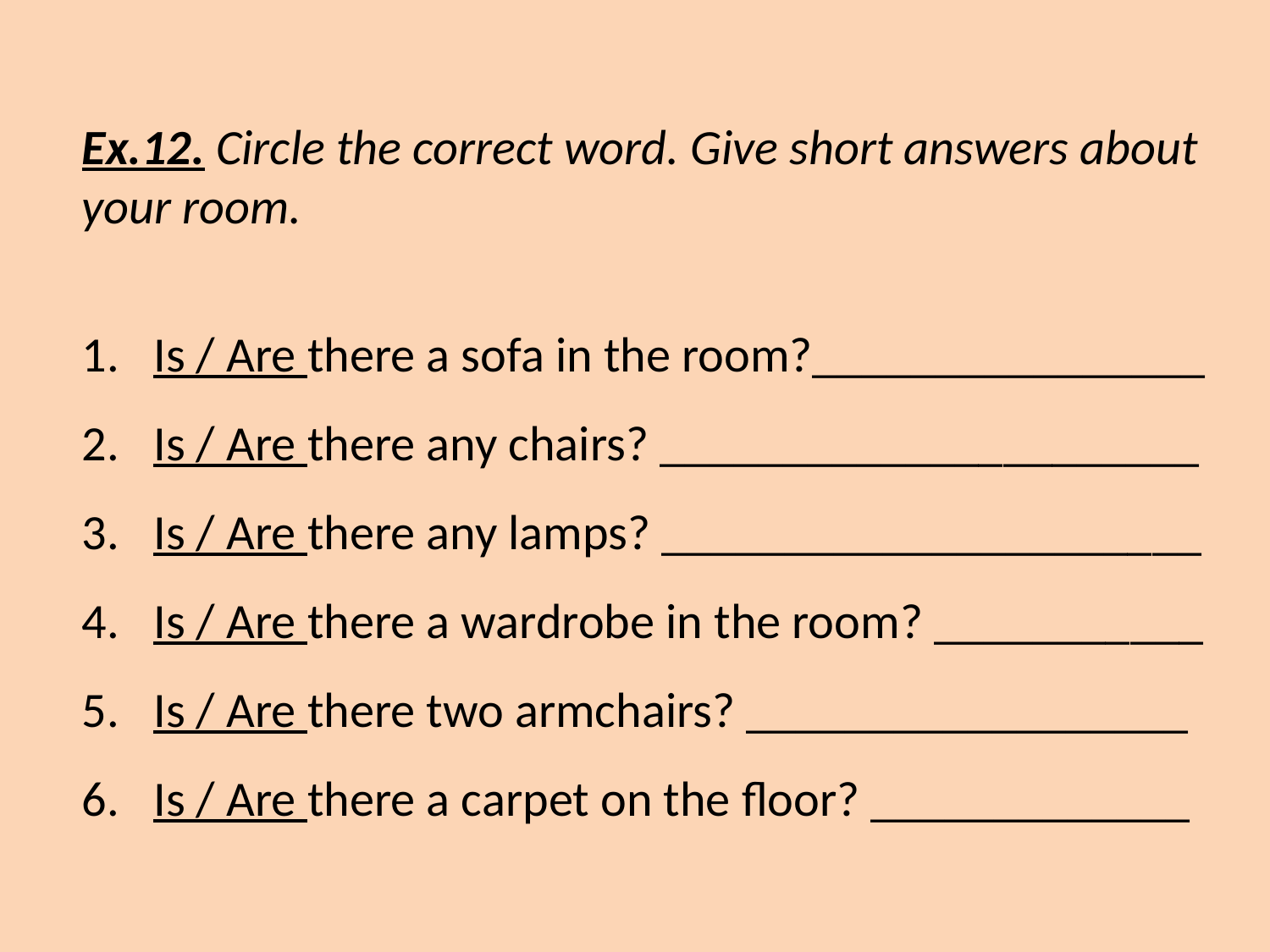

Ex.12. Circle the correct word. Give short answers about your room.

Is / Are there a sofa in the room?________________
Is / Are there any chairs? ______________________
Is / Are there any lamps? ______________________
Is / Are there a wardrobe in the room? ___________
Is / Are there two armchairs? __________________
Is / Are there a carpet on the floor? _____________